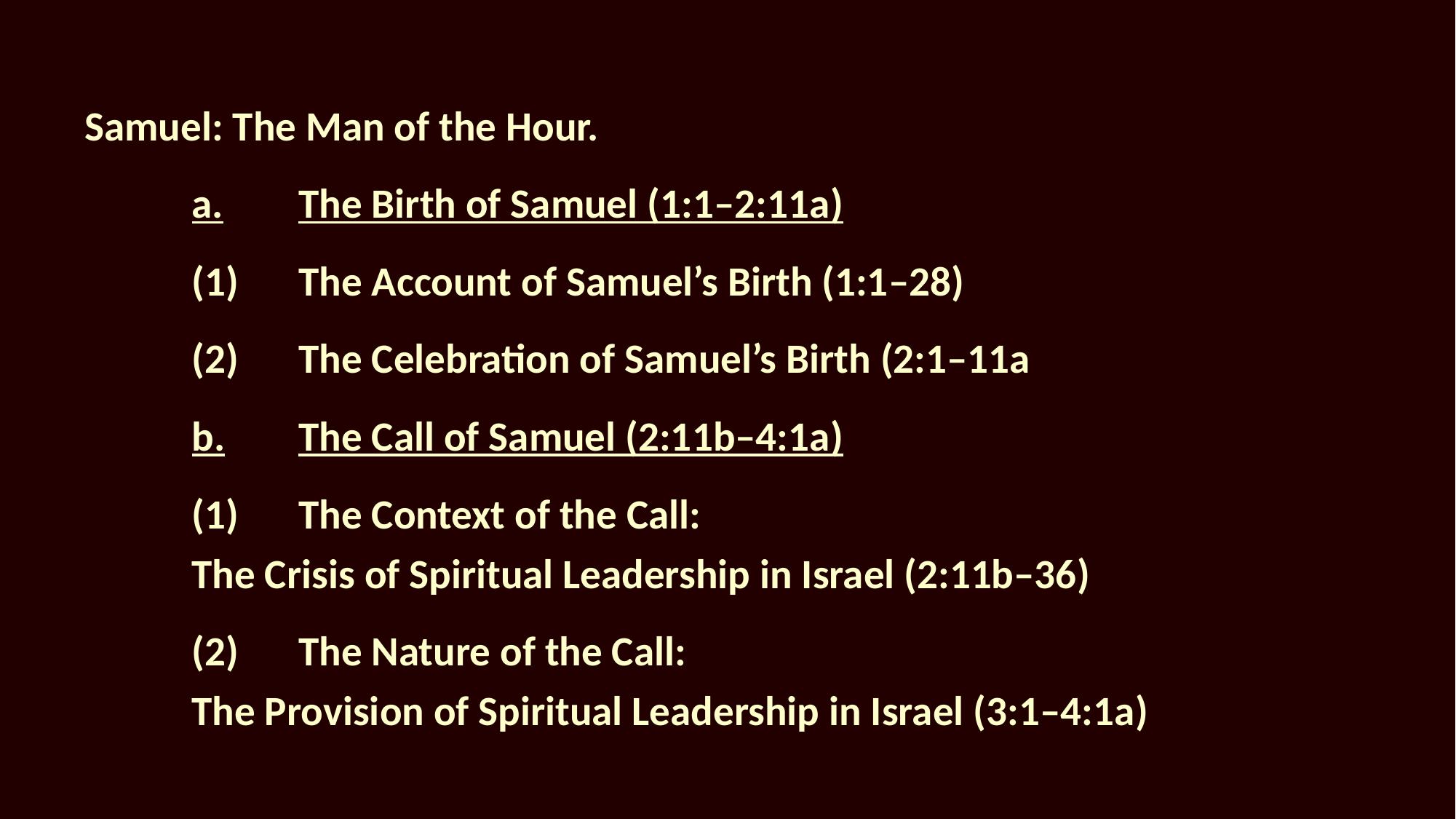

Samuel: The Man of the Hour.
	a.	The Birth of Samuel (1:1–2:11a)
		(1)	The Account of Samuel’s Birth (1:1–28)
		(2)	The Celebration of Samuel’s Birth (2:1–11a
	b.	The Call of Samuel (2:11b–4:1a)
		(1)	The Context of the Call:
			The Crisis of Spiritual Leadership in Israel (2:11b–36)
		(2)	The Nature of the Call:
			The Provision of Spiritual Leadership in Israel (3:1–4:1a)